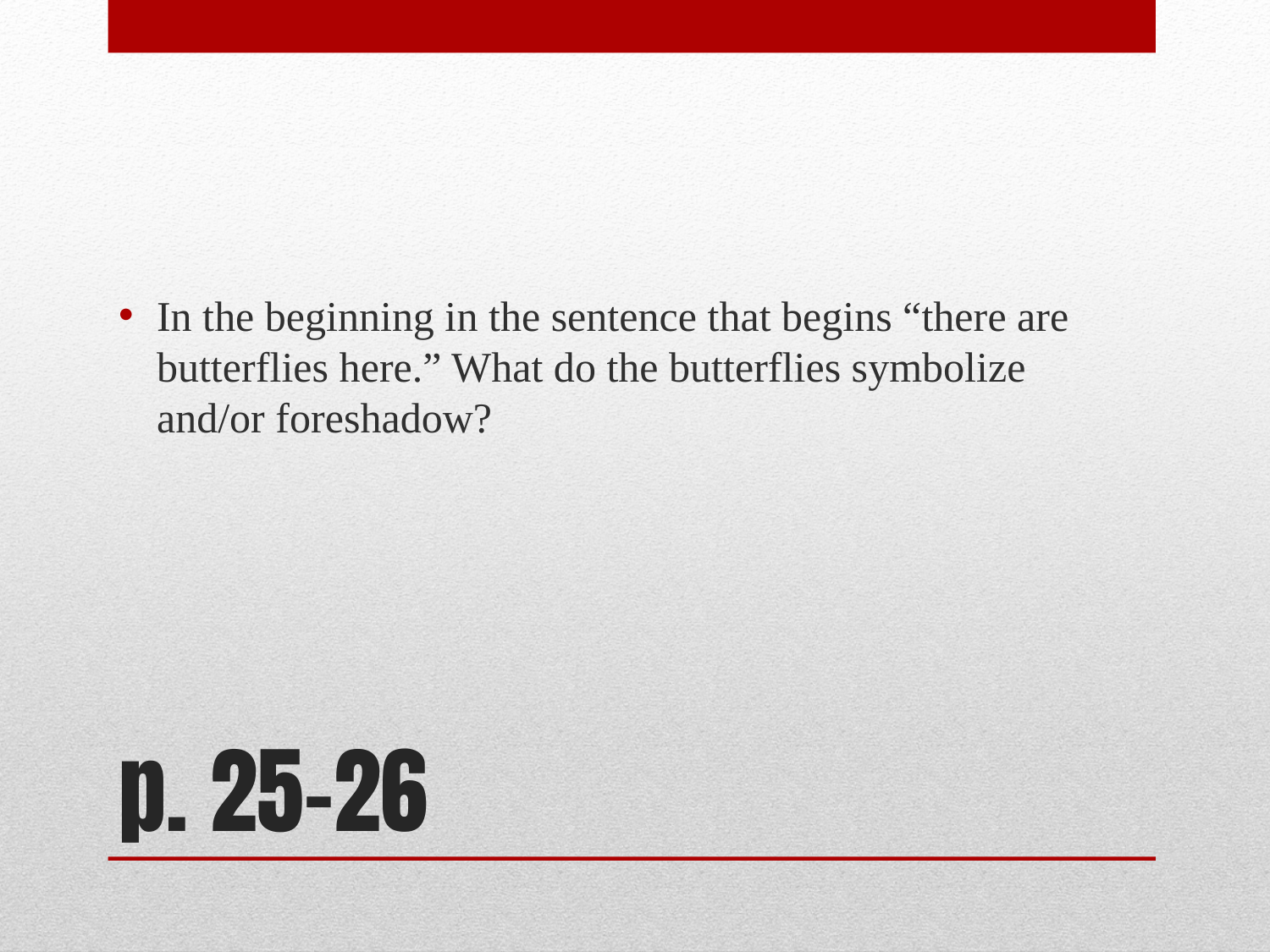

In the beginning in the sentence that begins “there are butterflies here.” What do the butterflies symbolize and/or foreshadow?
# p. 25-26